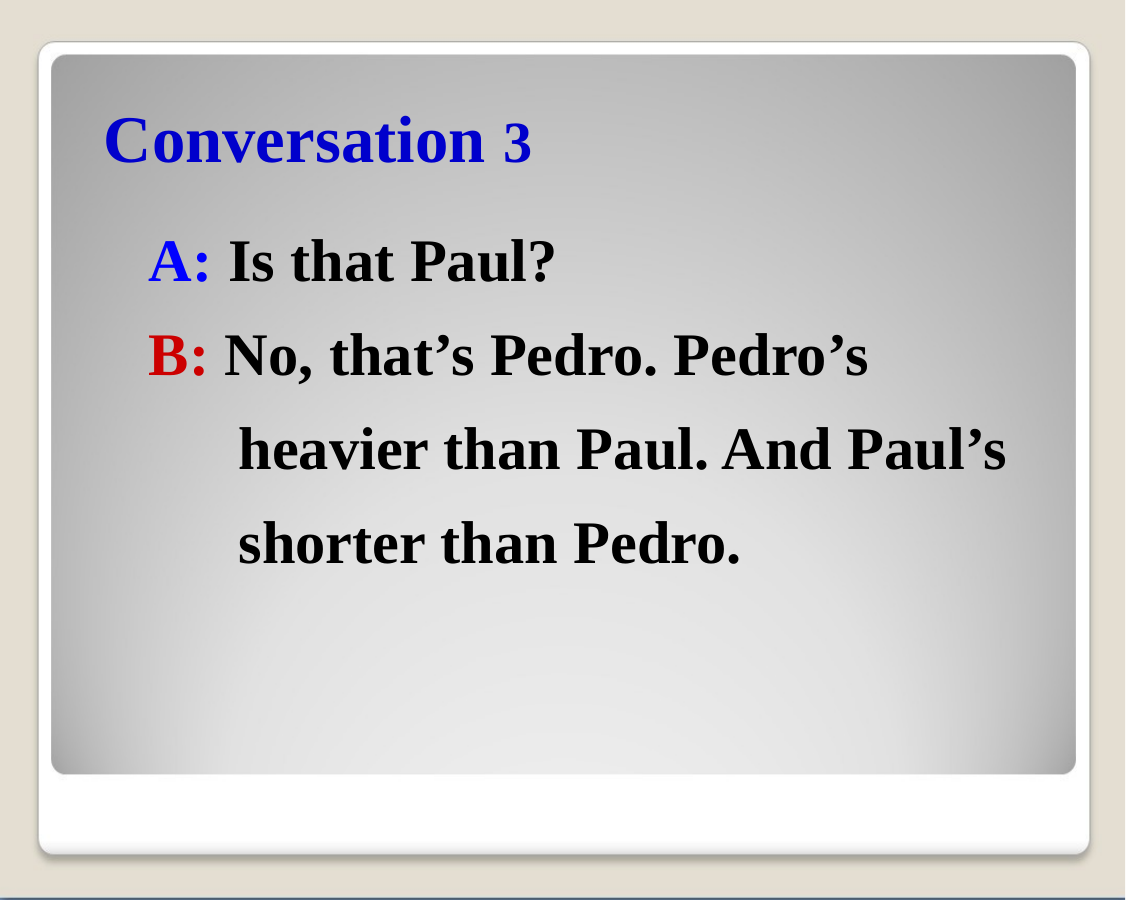

Conversation 3
A: Is that Paul?
B: No, that’s Pedro. Pedro’s heavier than Paul. And Paul’s shorter than Pedro.